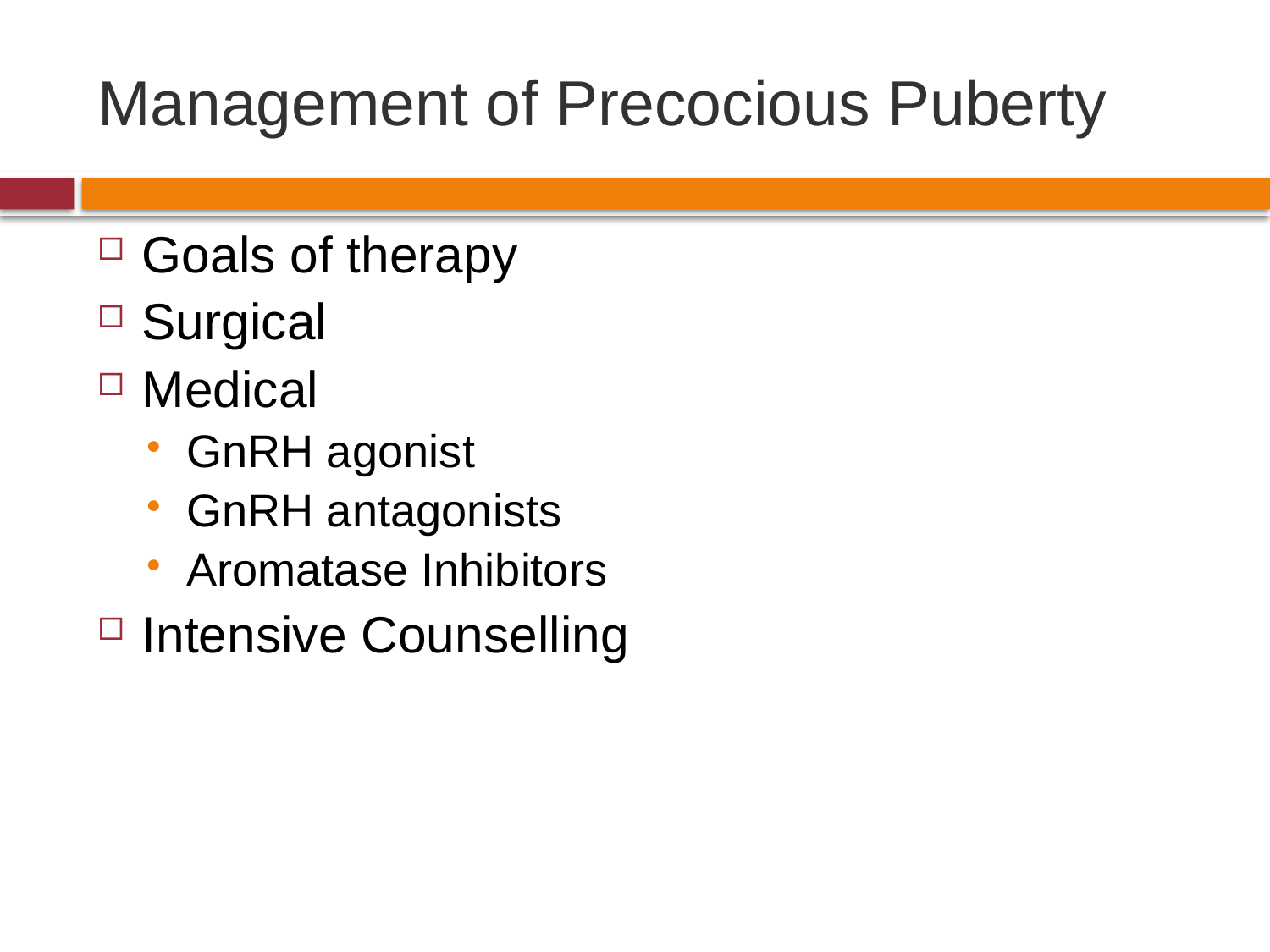

# Management of Precocious Puberty
Goals of therapy
Surgical
Medical
GnRH agonist
GnRH antagonists
Aromatase Inhibitors
Intensive Counselling